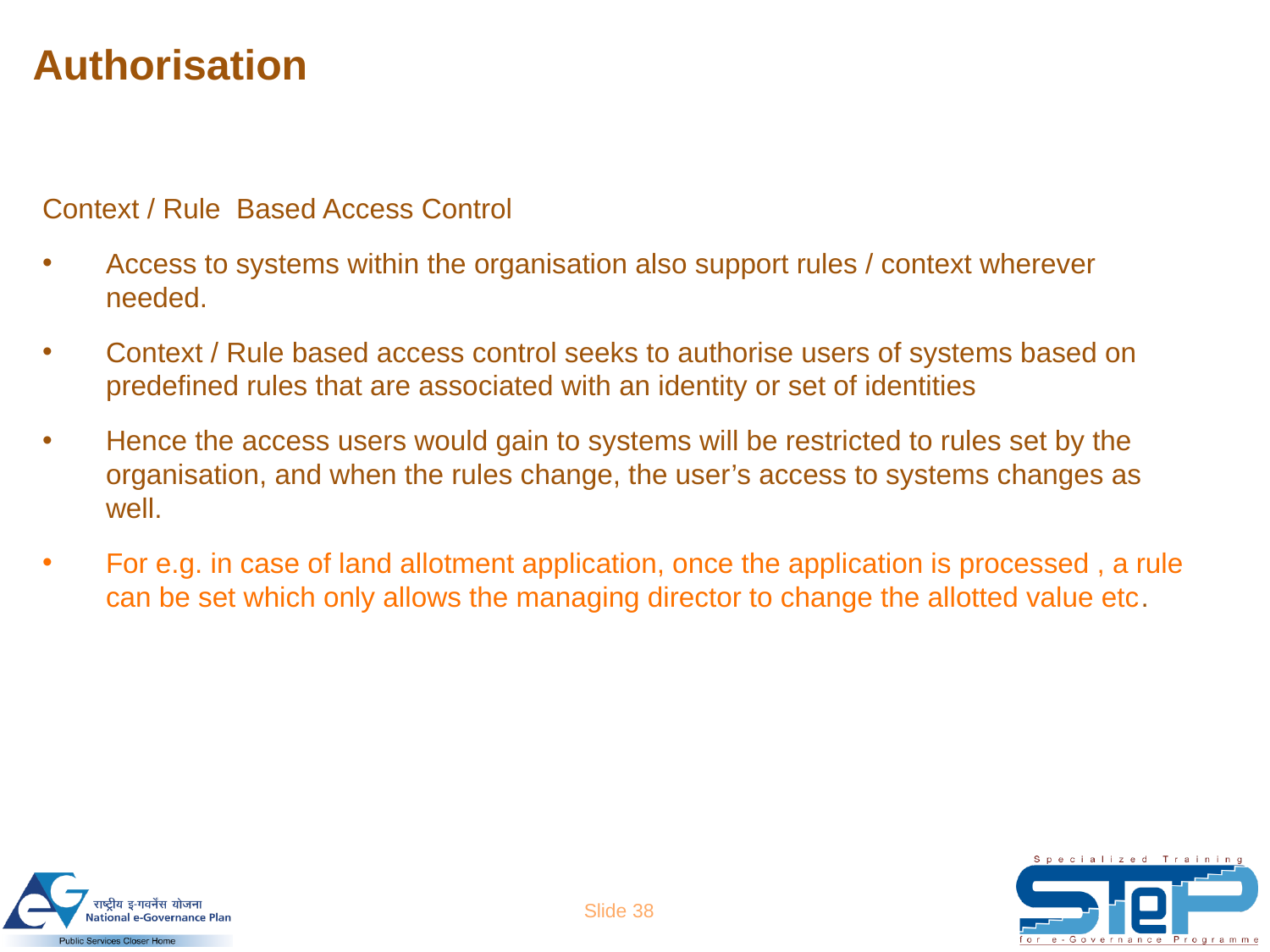

Authorisation
Context / Rule  Based Access Control
Access to systems within the organisation also support rules / context wherever needed.
Context / Rule based access control seeks to authorise users of systems based on predefined rules that are associated with an identity or set of identities
Hence the access users would gain to systems will be restricted to rules set by the organisation, and when the rules change, the user’s access to systems changes as well.
For e.g. in case of land allotment application, once the application is processed , a rule can be set which only allows the managing director to change the allotted value etc.